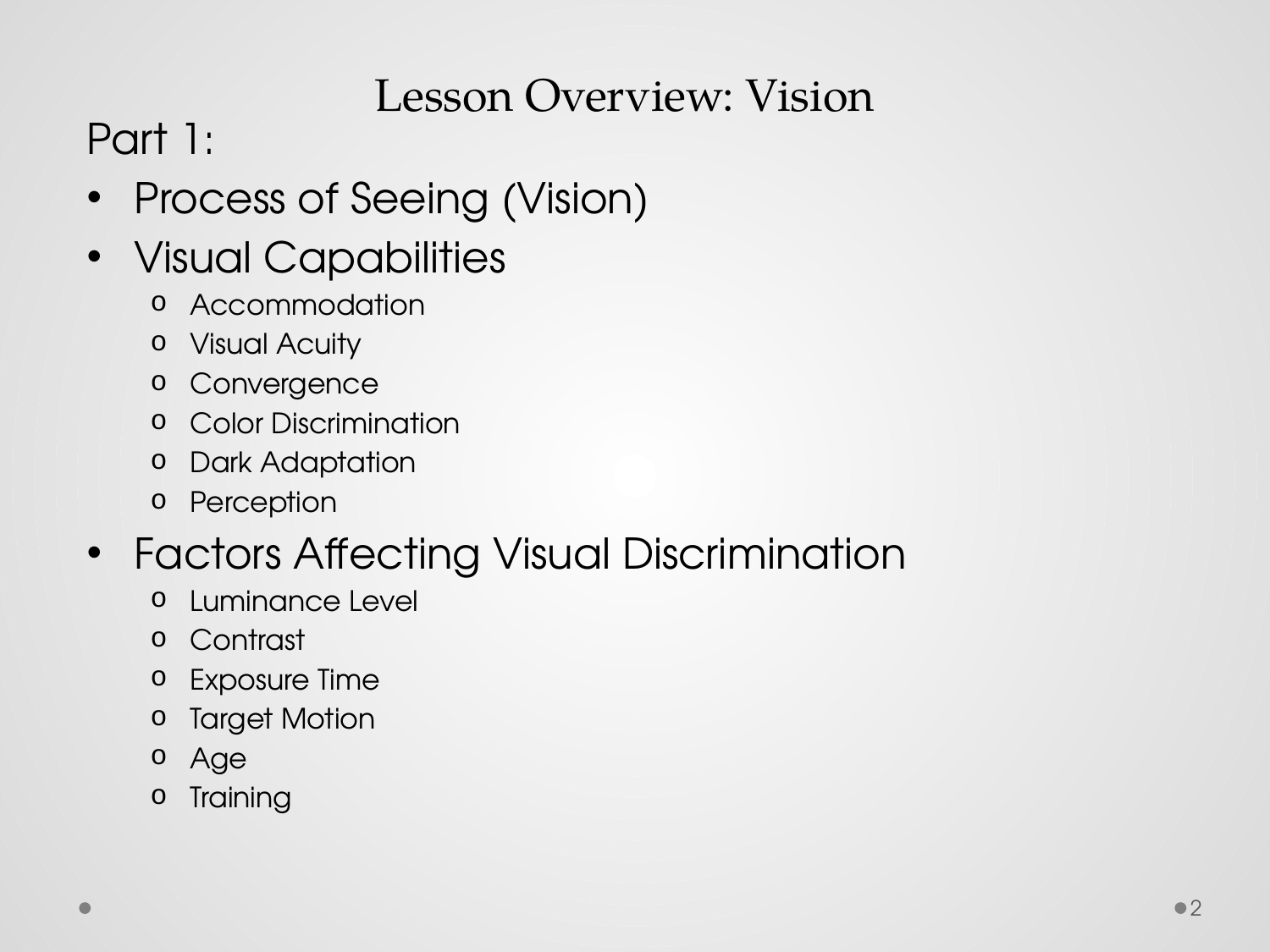

# Lesson Overview: Vision

Part 1:
Process of Seeing (Vision)
Visual Capabilities
Accommodation
Visual Acuity
Convergence
Color Discrimination
Dark Adaptation
Perception
Factors Affecting Visual Discrimination
Luminance Level
Contrast
Exposure Time
Target Motion
Age
Training
2